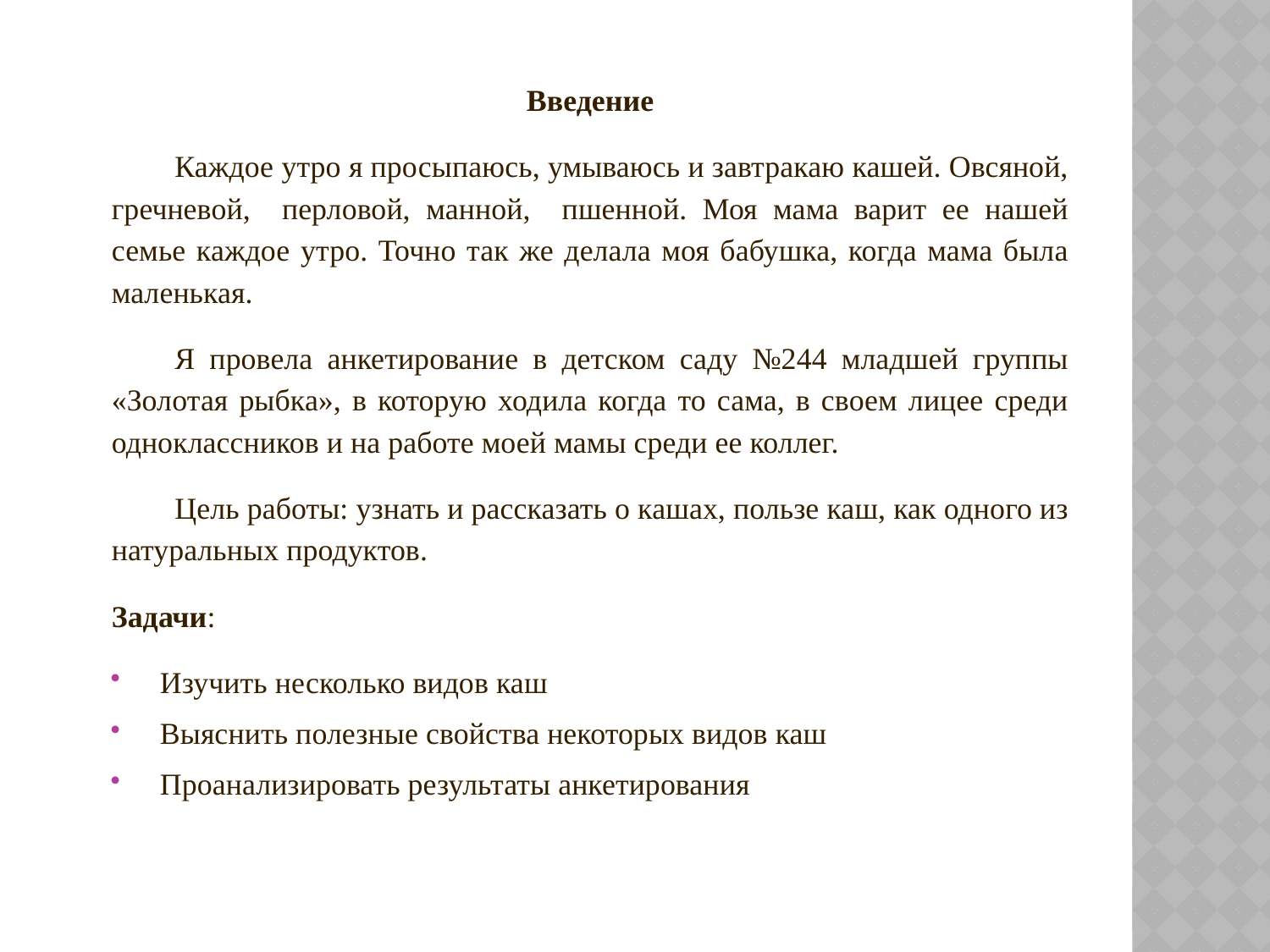

Введение
Каждое утро я просыпаюсь, умываюсь и завтракаю кашей. Овсяной, гречневой,  перловой, манной,  пшенной. Моя мама варит ее нашей семье каждое утро. Точно так же делала моя бабушка, когда мама была маленькая.
Я провела анкетирование в детском саду №244 младшей группы «Золотая рыбка», в которую ходила когда то сама, в своем лицее среди одноклассников и на работе моей мамы среди ее коллег.
Цель работы: узнать и рассказать о кашах, пользе каш, как одного из натуральных продуктов.
Задачи:
Изучить несколько видов каш
Выяснить полезные свойства некоторых видов каш
Проанализировать результаты анкетирования